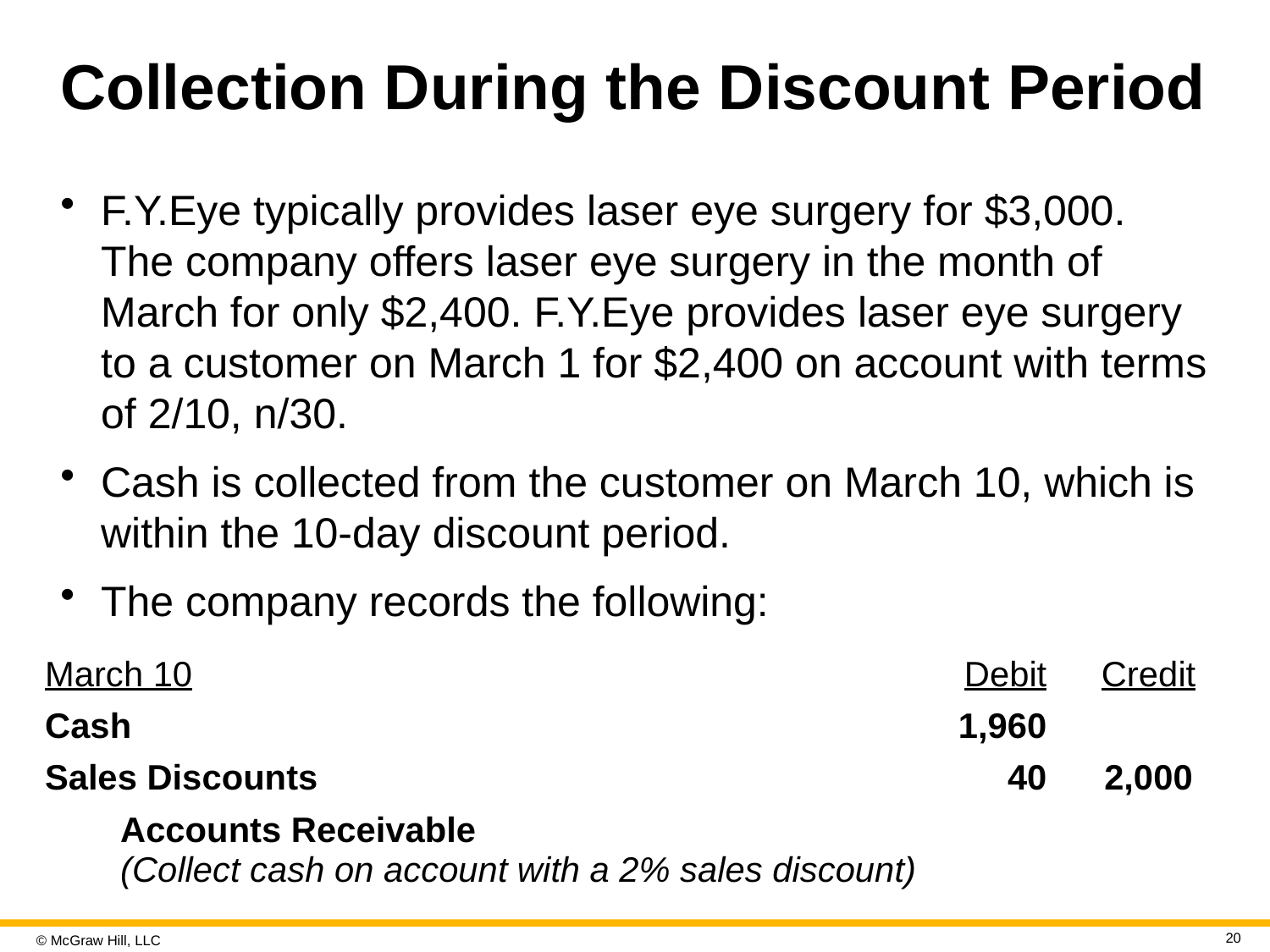

# Collection During the Discount Period
F.Y.Eye typically provides laser eye surgery for $3,000. The company offers laser eye surgery in the month of March for only $2,400. F.Y.Eye provides laser eye surgery to a customer on March 1 for $2,400 on account with terms of 2/10, n/30.
Cash is collected from the customer on March 10, which is within the 10-day discount period.
The company records the following:
| March 10 | Debit | Credit |
| --- | --- | --- |
| Cash | 1,960 |  |
| Sales Discounts | 40 | 2,000 |
| Accounts Receivable (Collect cash on account with a 2% sales discount) |  |  |
20